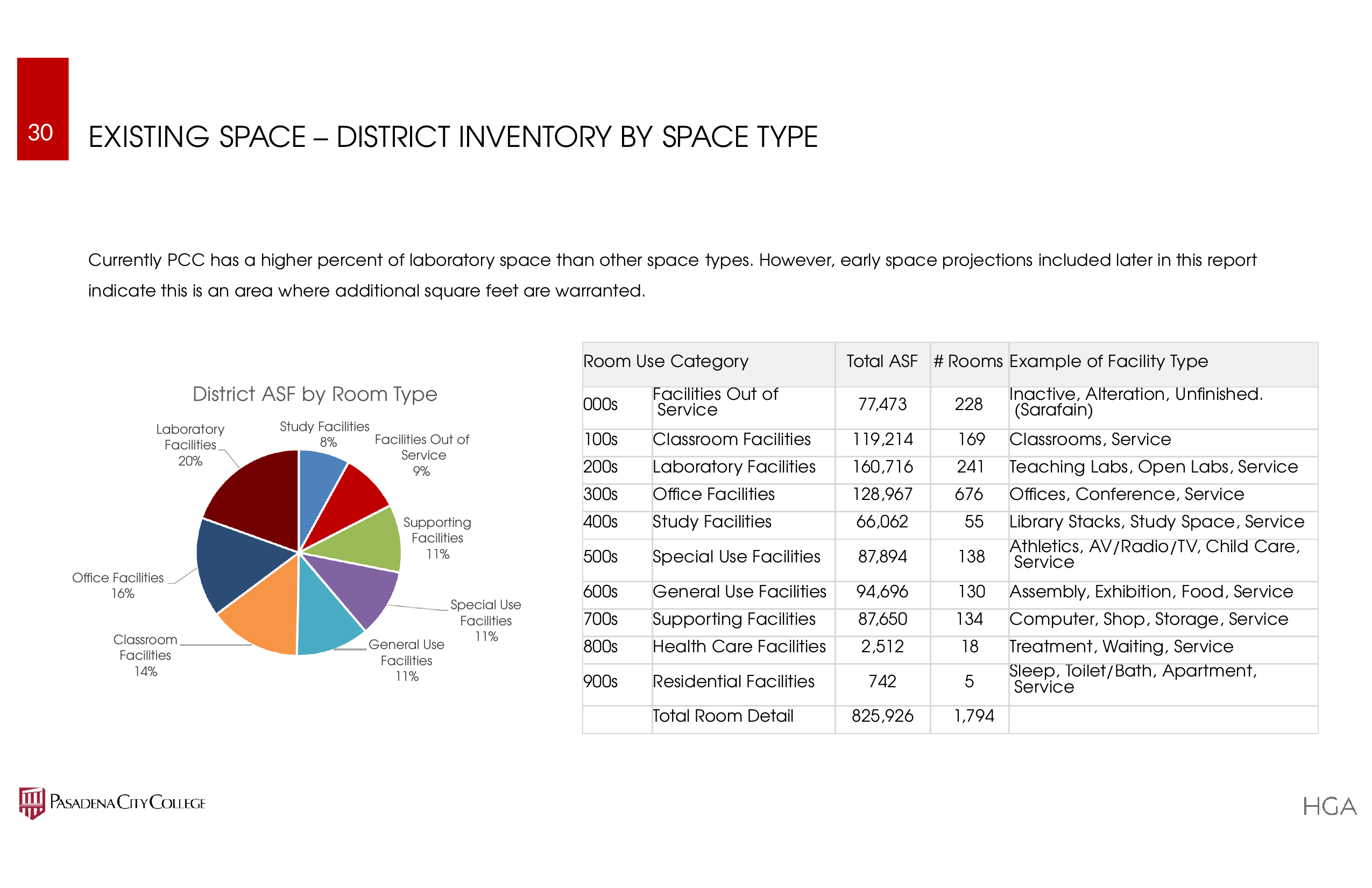

30
# EXISTING SPACE – DISTRICT INVENTORY BY SPACE TYPE
Currently PCC has a higher percent of laboratory space than other space types. However, early space projections included later in this report  indicate this is an area where additional square feet are warranted.
| Room Use Category |  | Total ASF | # Rooms | Example of Facility Type |
| --- | --- | --- | --- | --- |
| 000s | Facilities Out of Service | 77,473 | 228 | Inactive, Alteration, Unfinished. (Sarafain) |
| 100s | Classroom Facilities | 119,214 | 169 | Classrooms, Service |
| 200s | Laboratory Facilities | 160,716 | 241 | Teaching Labs, Open Labs, Service |
| 300s | Office Facilities | 128,967 | 676 | Offices, Conference, Service |
| 400s | Study Facilities | 66,062 | 55 | Library Stacks, Study Space, Service |
| 500s | Special Use Facilities | 87,894 | 138 | Athletics, AV/Radio/TV, Child Care, Service |
| 600s | General Use Facilities | 94,696 | 130 | Assembly, Exhibition, Food, Service |
| 700s | Supporting Facilities | 87,650 | 134 | Computer, Shop, Storage, Service |
| 800s | Health Care Facilities | 2,512 | 18 | Treatment, Waiting, Service |
| 900s | Residential Facilities | 742 | 5 | Sleep, Toilet/Bath, Apartment, Service |
|  | Total Room Detail | 825,926 | 1,794 |  |
District ASF by Room Type
Study Facilities  8%
Laboratory  Facilities  20%
Facilities Out of  Service
9%

Supporting  Facilities  11%
Office Facilities  16%
Special Use  Facilities  11%
Classroom  Facilities  14%
General Use  Facilities  11%